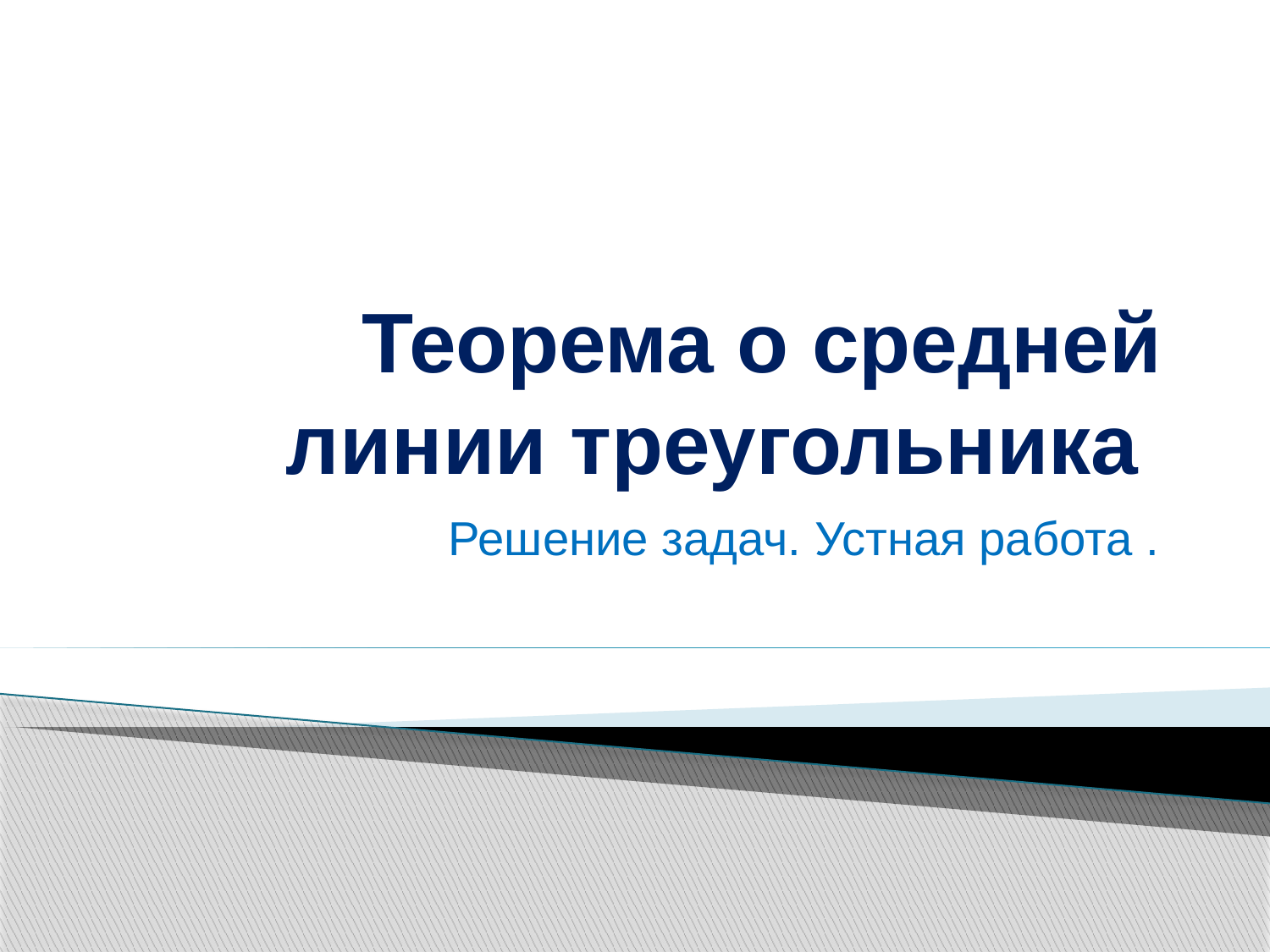

# Теорема о средней линии треугольника
Решение задач. Устная работа .